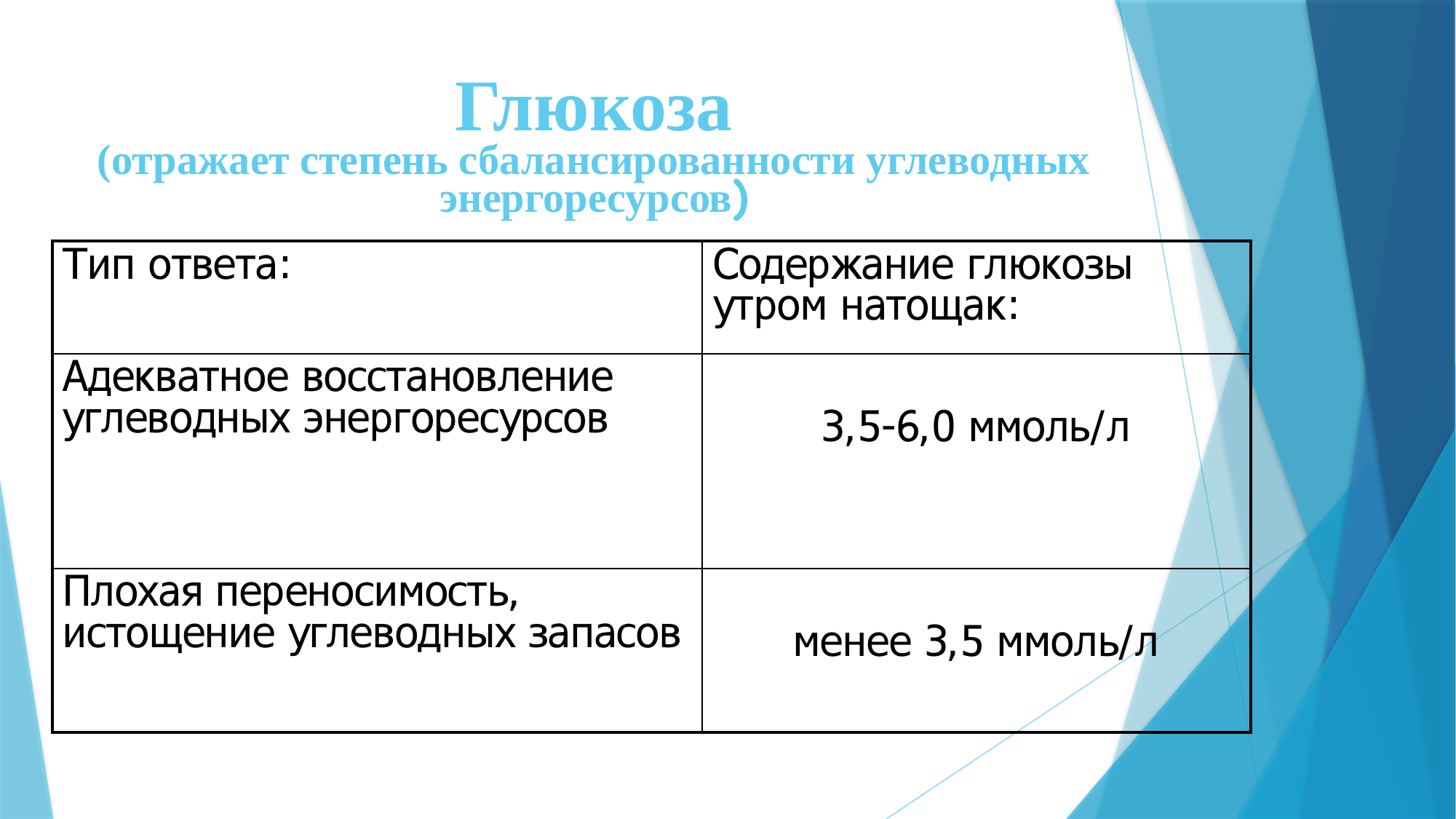

# Глюкоза (отражает степень сбалансированности углеводных энергоресурсов)
| Тип ответа: | Содержание глюкозы утром натощак: |
| --- | --- |
| Адекватное восстановление углеводных энергоресурсов | 3,5-6,0 ммоль/л |
| Плохая переносимость, истощение углеводных запасов | менее 3,5 ммоль/л |